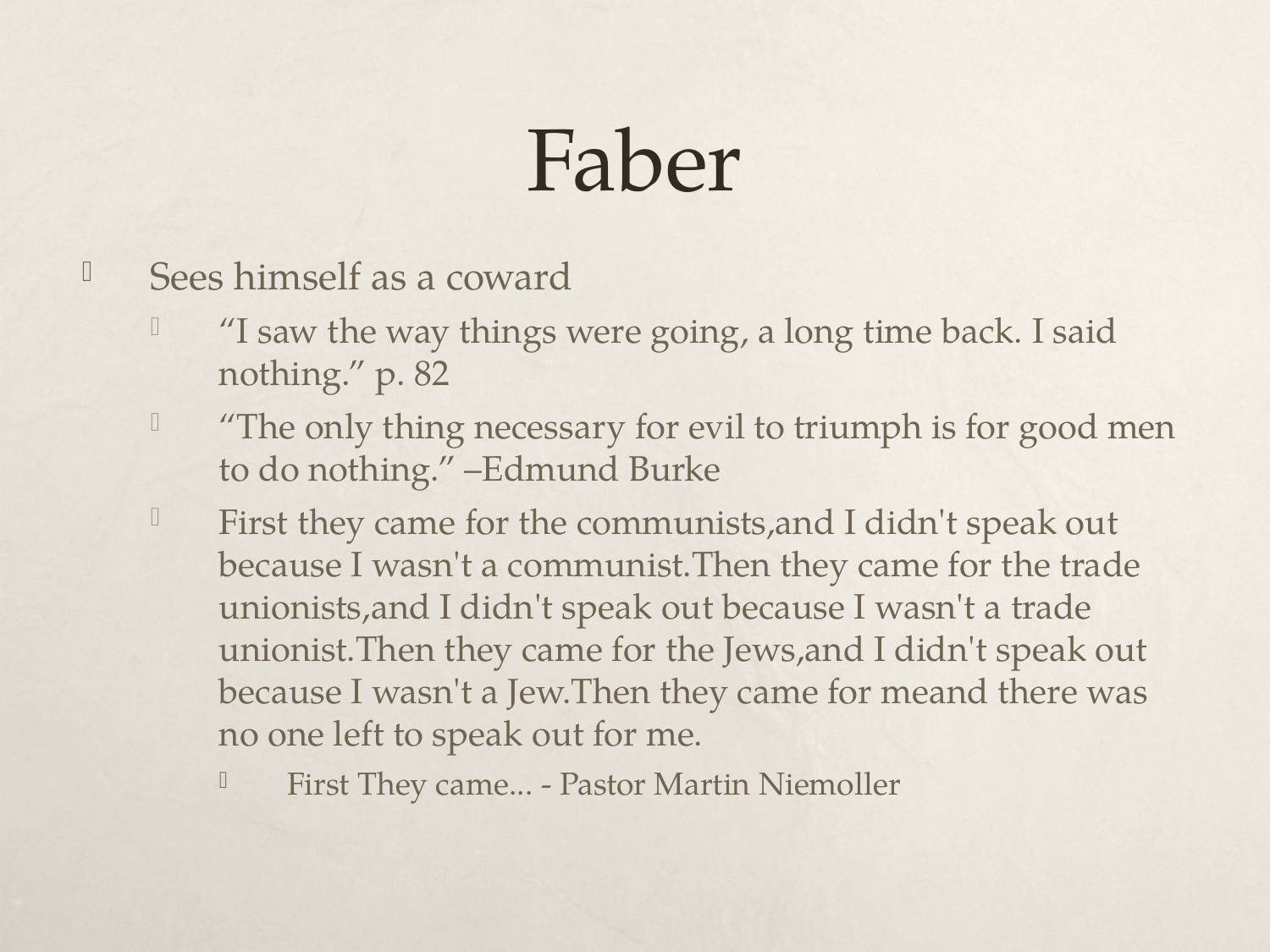

# Faber
Sees himself as a coward
“I saw the way things were going, a long time back. I said nothing.” p. 82
“The only thing necessary for evil to triumph is for good men to do nothing.” –Edmund Burke
First they came for the communists, and I didn't speak out because I wasn't a communist. Then they came for the trade unionists, and I didn't speak out because I wasn't a trade unionist. Then they came for the Jews, and I didn't speak out because I wasn't a Jew. Then they came for me and there was no one left to speak out for me.
First They came... - Pastor Martin Niemoller